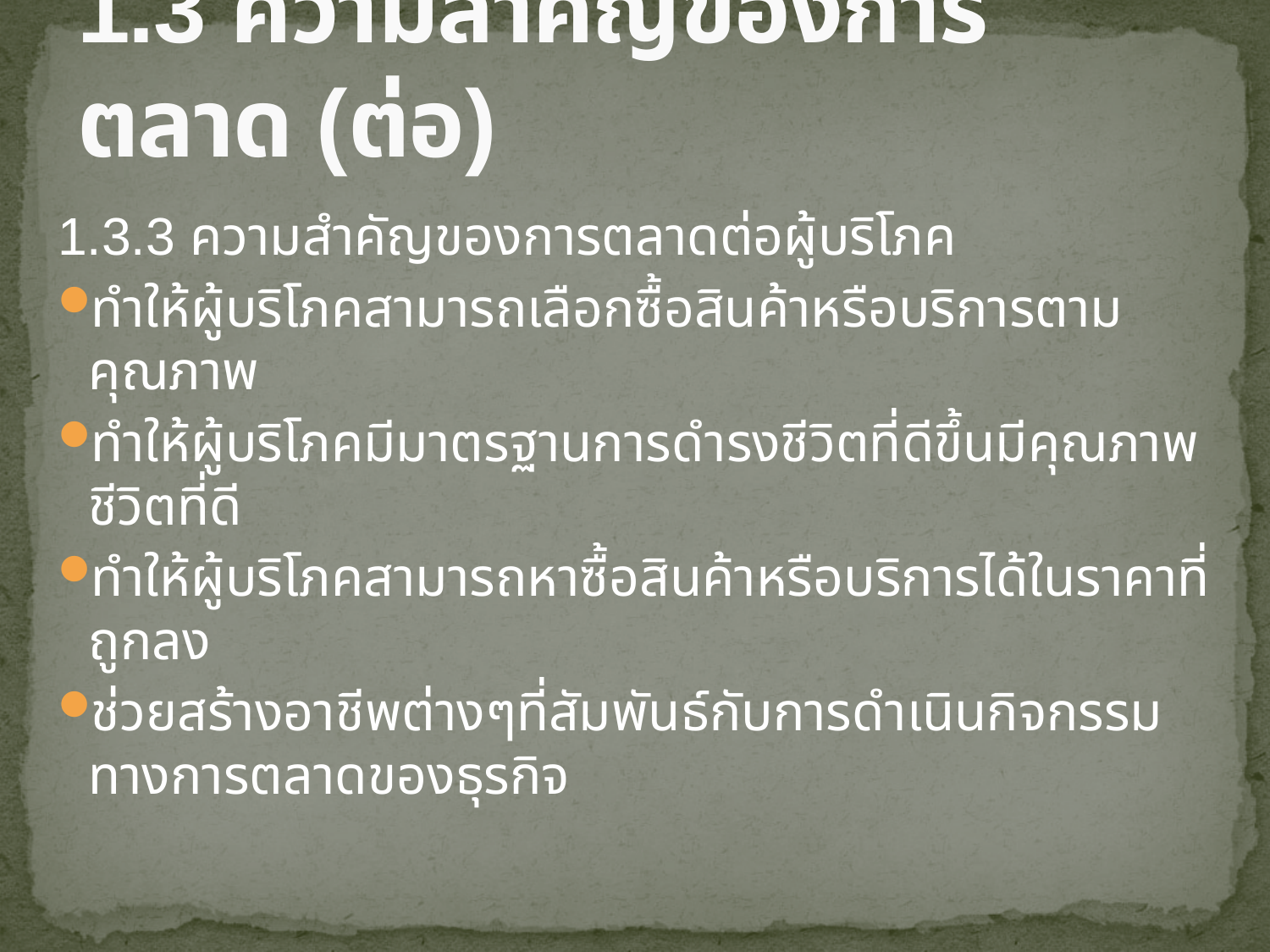

# 1.3 ความสำคัญของการตลาด (ต่อ)
1.3.3 ความสำคัญของการตลาดต่อผู้บริโภค
ทำให้ผู้บริโภคสามารถเลือกซื้อสินค้าหรือบริการตามคุณภาพ
ทำให้ผู้บริโภคมีมาตรฐานการดำรงชีวิตที่ดีขึ้นมีคุณภาพชีวิตที่ดี
ทำให้ผู้บริโภคสามารถหาซื้อสินค้าหรือบริการได้ในราคาที่ถูกลง
ช่วยสร้างอาชีพต่างๆที่สัมพันธ์กับการดำเนินกิจกรรมทางการตลาดของธุรกิจ